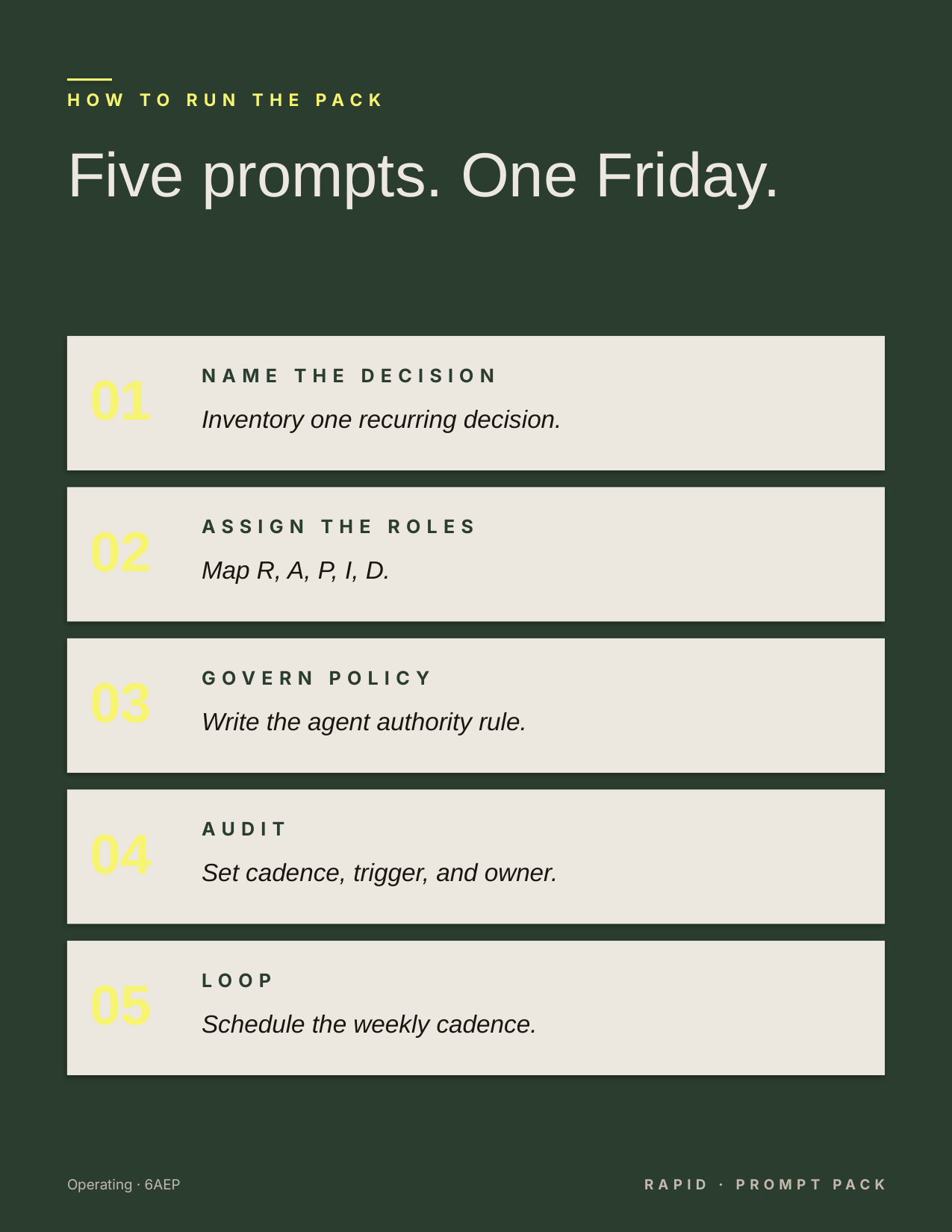

HOW TO RUN THE PACK
Five prompts. One Friday.

01
NAME THE DECISION
Inventory one recurring decision.

02
ASSIGN THE ROLES
Map R, A, P, I, D.

03
GOVERN POLICY
Write the agent authority rule.

04
AUDIT
Set cadence, trigger, and owner.

05
LOOP
Schedule the weekly cadence.
Operating · 6AEP
RAPID · PROMPT PACK